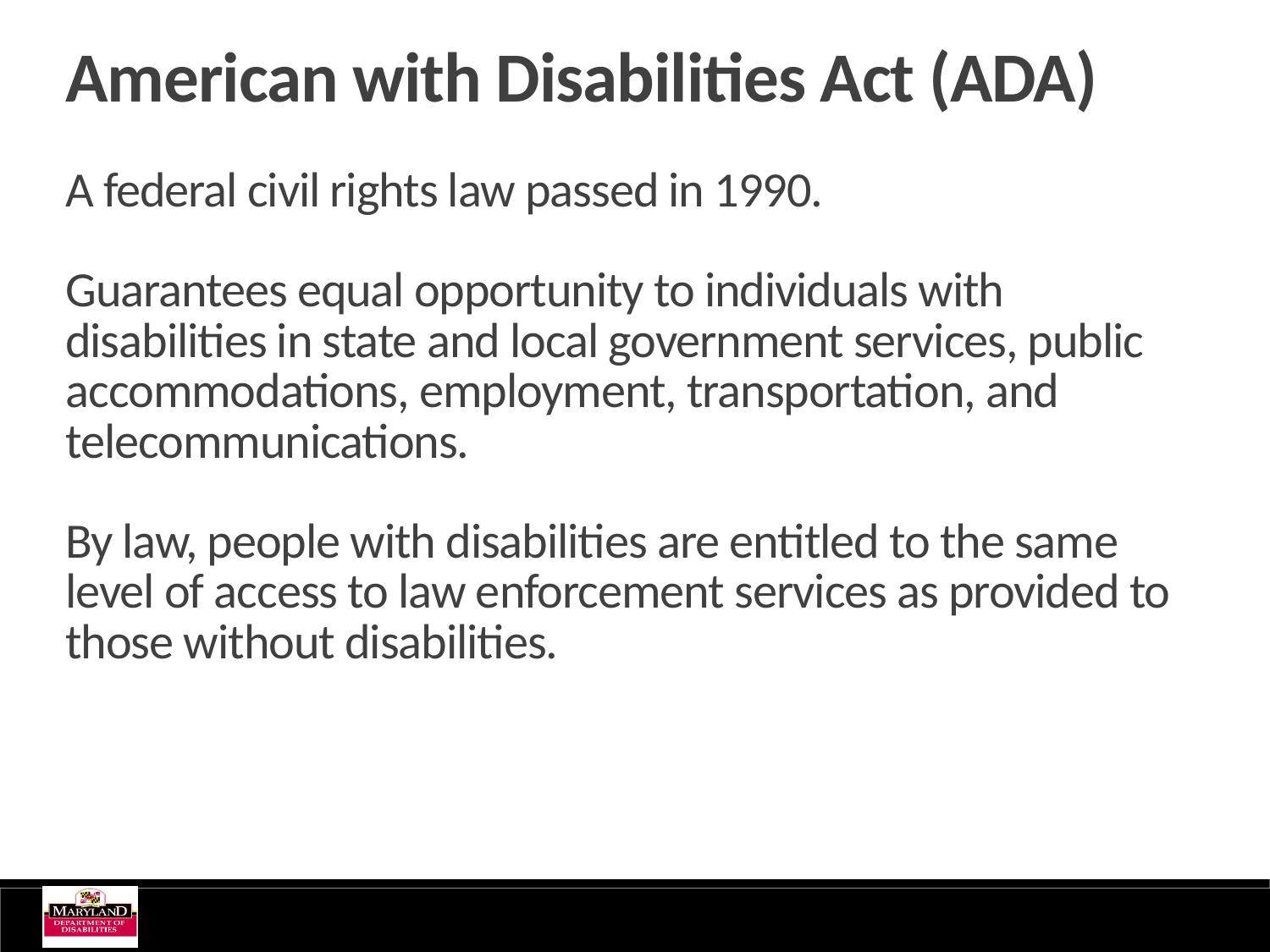

American with Disabilities Act (ADA)
A federal civil rights law passed in 1990.
Guarantees equal opportunity to individuals with disabilities in state and local government services, public accommodations, employment, transportation, and telecommunications.
By law, people with disabilities are entitled to the same level of access to law enforcement services as provided to those without disabilities.